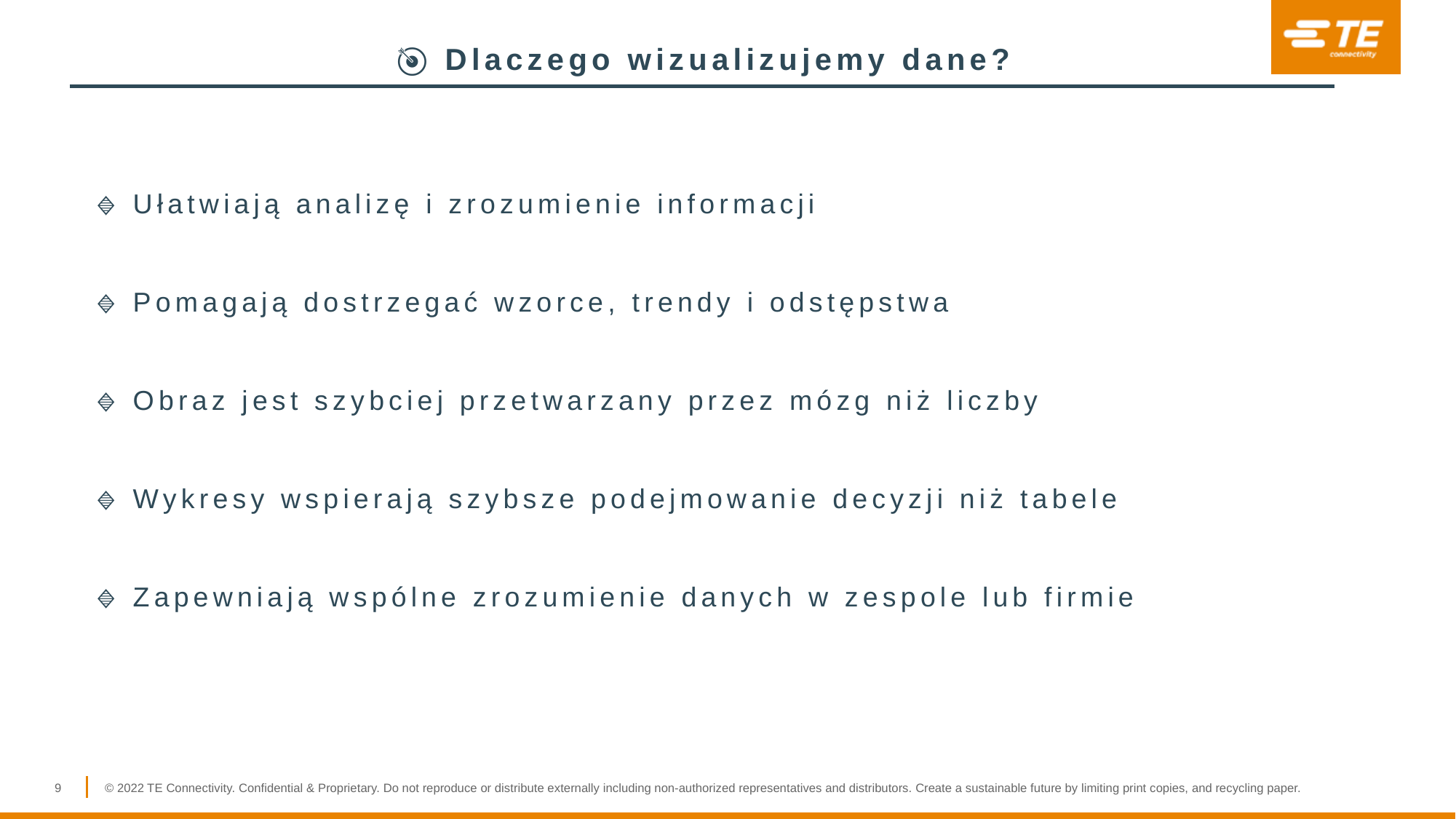

🎯 Dlaczego wizualizujemy dane?
🔹 Ułatwiają analizę i zrozumienie informacji

🔹 Pomagają dostrzegać wzorce, trendy i odstępstwa

🔹 Obraz jest szybciej przetwarzany przez mózg niż liczby

🔹 Wykresy wspierają szybsze podejmowanie decyzji niż tabele

🔹 Zapewniają wspólne zrozumienie danych w zespole lub firmie
9